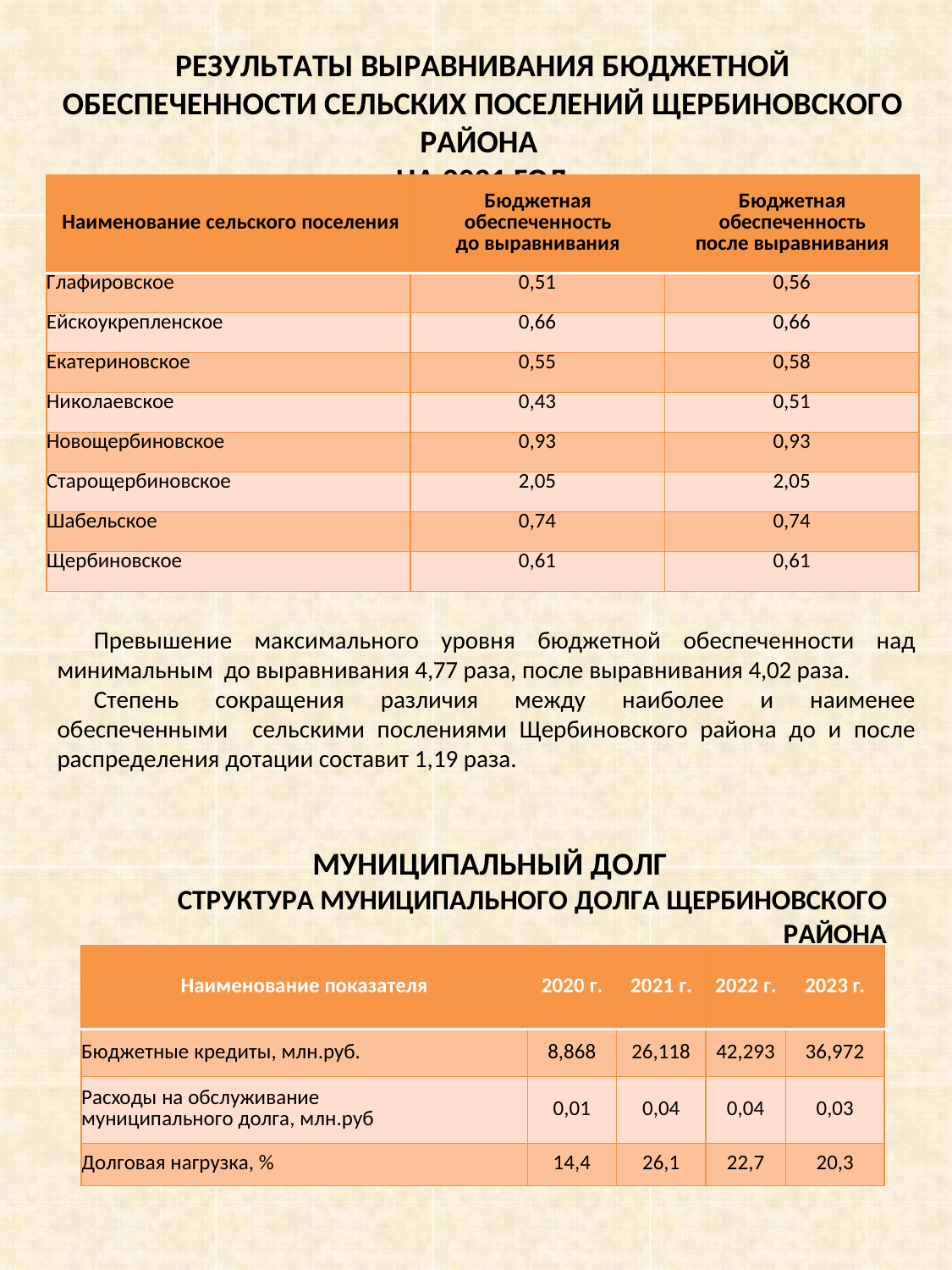

РЕЗУЛЬТАТЫ ВЫРАВНИВАНИЯ БЮДЖЕТНОЙ ОБЕСПЕЧЕННОСТИ СЕЛЬСКИХ ПОСЕЛЕНИЙ ЩЕРБИНОВСКОГО РАЙОНА
НА 2021 ГОД
| Наименование сельского поселения | Бюджетная обеспеченность до выравнивания | Бюджетная обеспеченность после выравнивания |
| --- | --- | --- |
| Глафировское | 0,51 | 0,56 |
| Ейскоукрепленское | 0,66 | 0,66 |
| Екатериновское | 0,55 | 0,58 |
| Николаевское | 0,43 | 0,51 |
| Новощербиновское | 0,93 | 0,93 |
| Старощербиновское | 2,05 | 2,05 |
| Шабельское | 0,74 | 0,74 |
| Щербиновское | 0,61 | 0,61 |
Превышение  максимального  уровня  бюджетной  обеспеченности  над минимальным  до выравнивания 4,77 раза, после выравнивания 4,02 раза.
Степень  сокращения  различия  между  наиболее  и  наименее обеспеченными  сельскими послениями Щербиновского района до и после распределения дотации составит 1,19 раза.

МУНИЦИПАЛЬНЫЙ ДОЛГ
СТРУКТУРА МУНИЦИПАЛЬНОГО ДОЛГА ЩЕРБИНОВСКОГО РАЙОНА
| Наименование показателя | 2020 г. | 2021 г. | 2022 г. | 2023 г. |
| --- | --- | --- | --- | --- |
| Бюджетные кредиты, млн.руб. | 8,868 | 26,118 | 42,293 | 36,972 |
| Расходы на обслуживание муниципального долга, млн.руб | 0,01 | 0,04 | 0,04 | 0,03 |
| Долговая нагрузка, % | 14,4 | 26,1 | 22,7 | 20,3 |